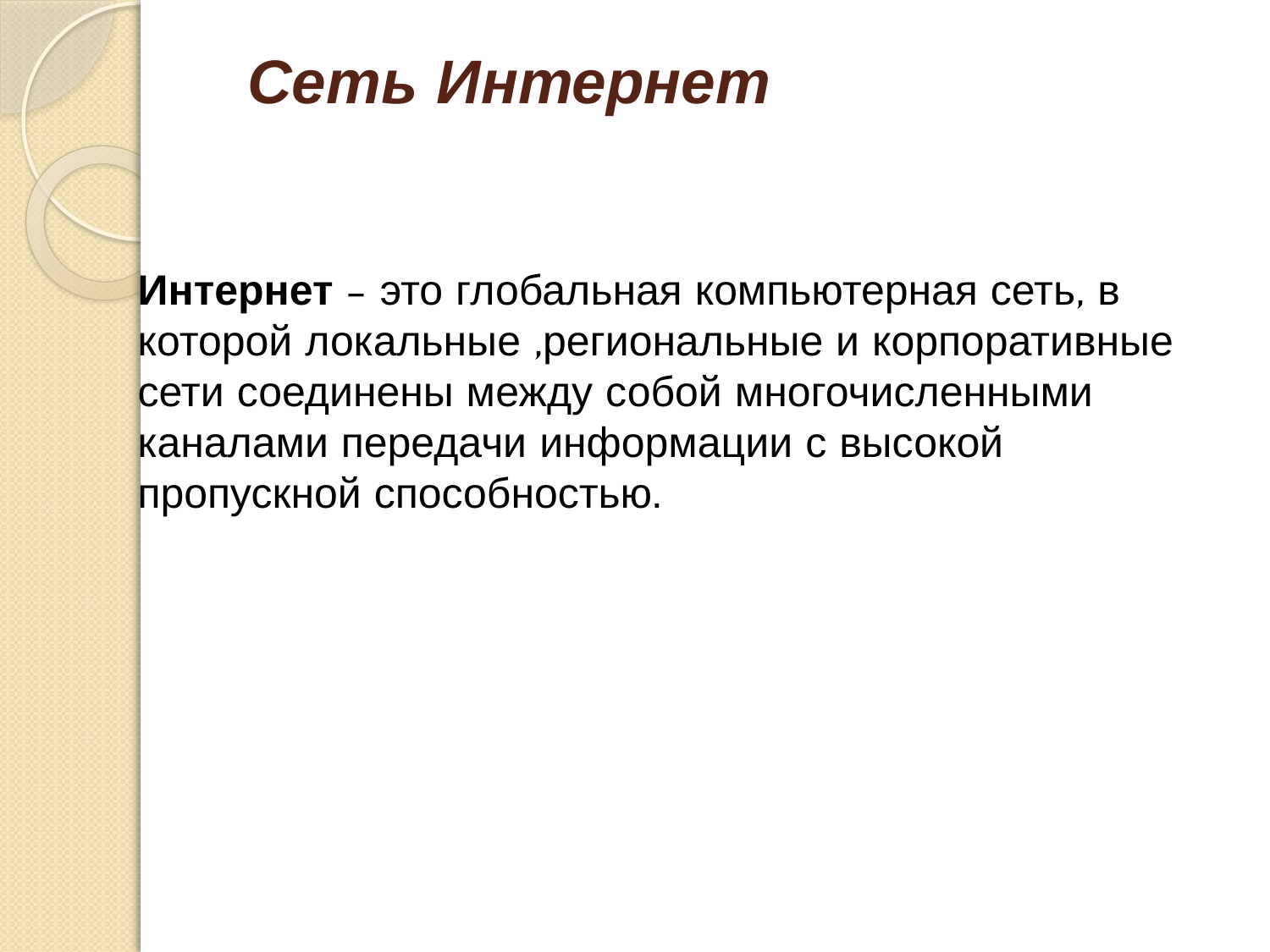

# Сеть Интернет
Интернет – это глобальная компьютерная сеть, в которой локальные ,региональные и корпоративные сети соединены между собой многочисленными каналами передачи информации с высокой пропускной способностью.